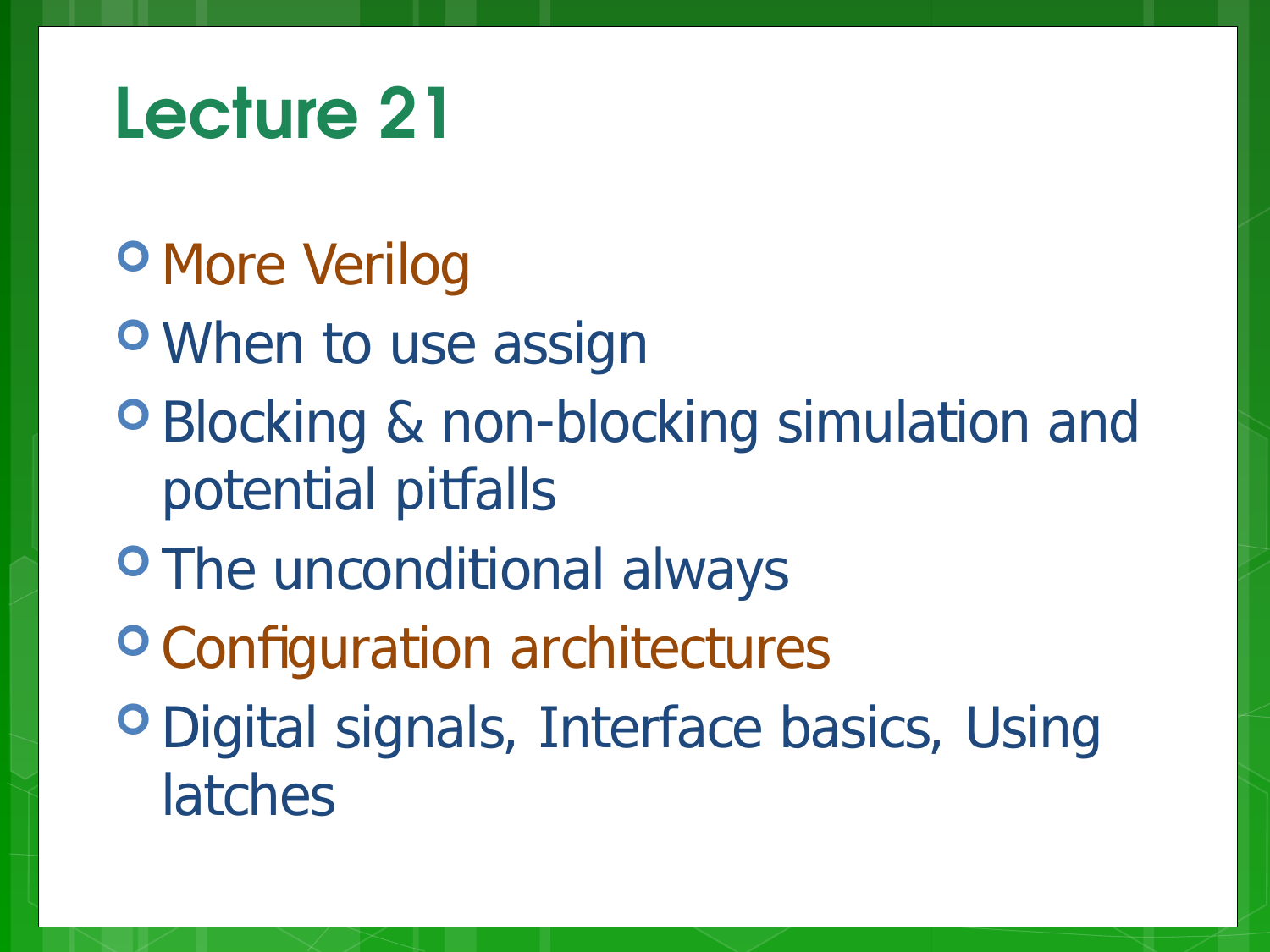

# Lecture 21
More Verilog
When to use assign
Blocking & non-blocking simulation and potential pitfalls
The unconditional always
Configuration architectures
Digital signals, Interface basics, Using latches